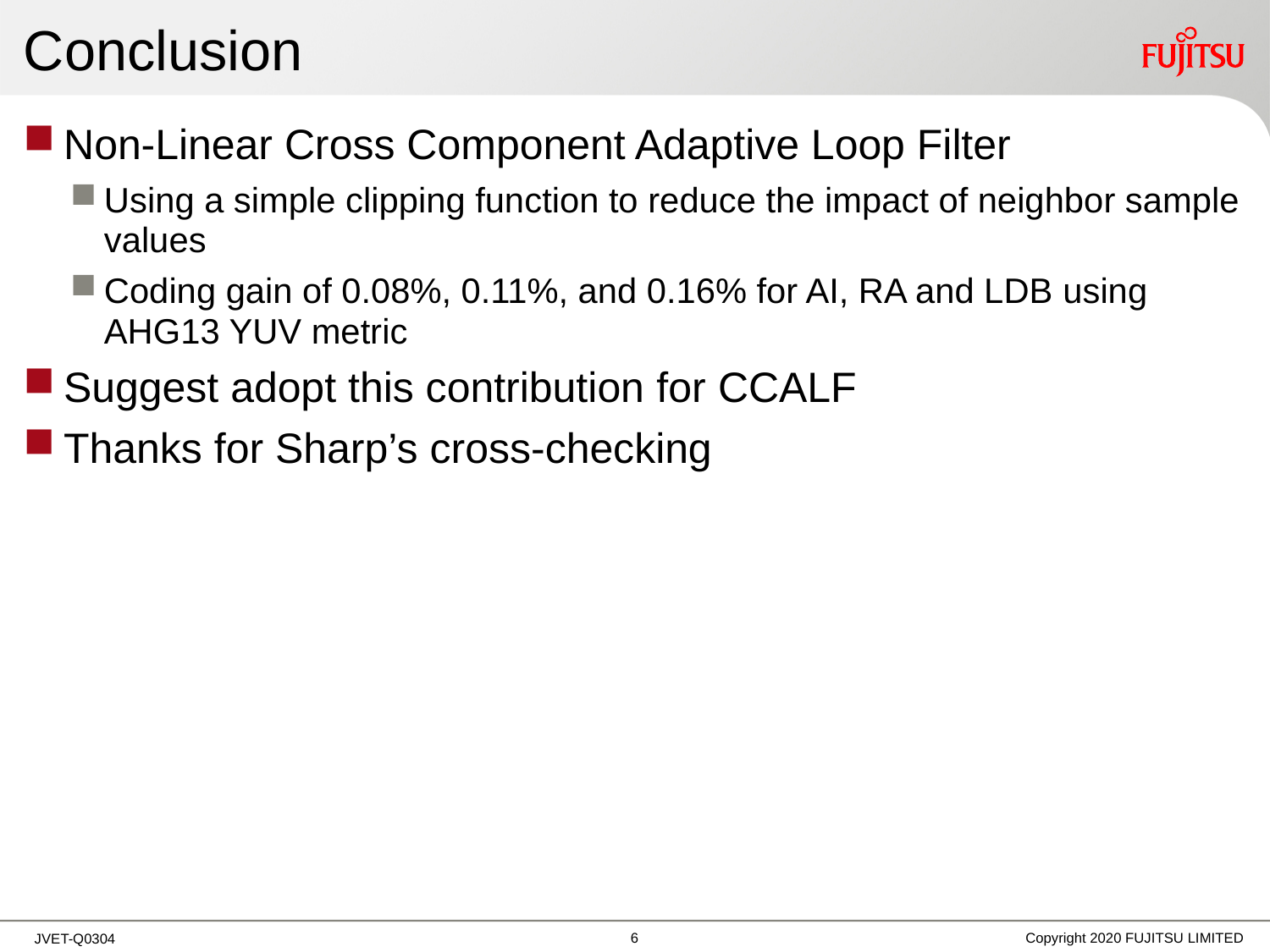

# Conclusion
Non-Linear Cross Component Adaptive Loop Filter
Using a simple clipping function to reduce the impact of neighbor sample values
Coding gain of 0.08%, 0.11%, and 0.16% for AI, RA and LDB using AHG13 YUV metric
Suggest adopt this contribution for CCALF
Thanks for Sharp’s cross-checking
6
Copyright 2020 FUJITSU LIMITED